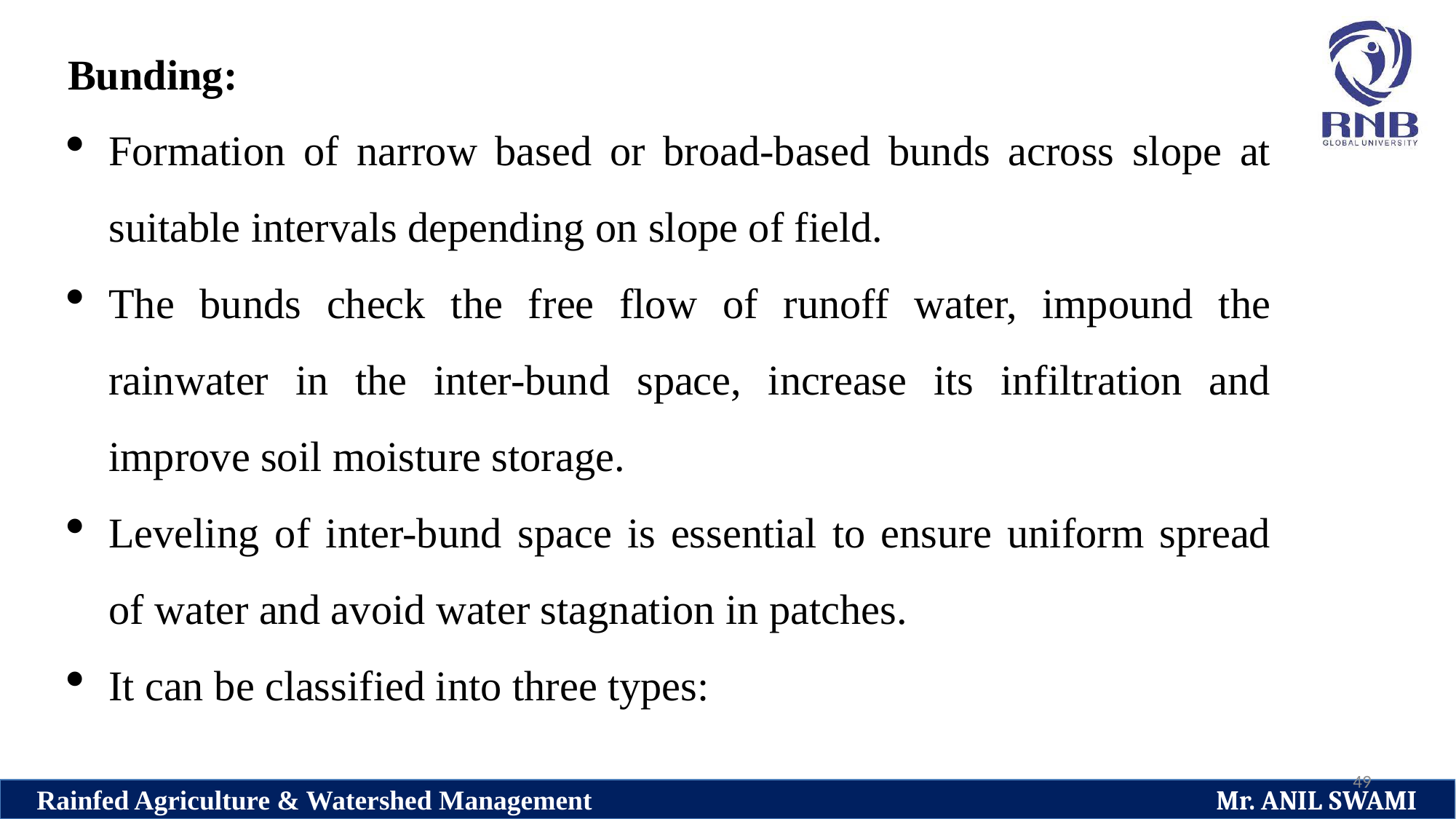

Bunding:
Formation of narrow based or broad-based bunds across slope at suitable intervals depending on slope of field.
The bunds check the free flow of runoff water, impound the rainwater in the inter-bund space, increase its infiltration and improve soil moisture storage.
Leveling of inter-bund space is essential to ensure uniform spread of water and avoid water stagnation in patches.
It can be classified into three types:
49